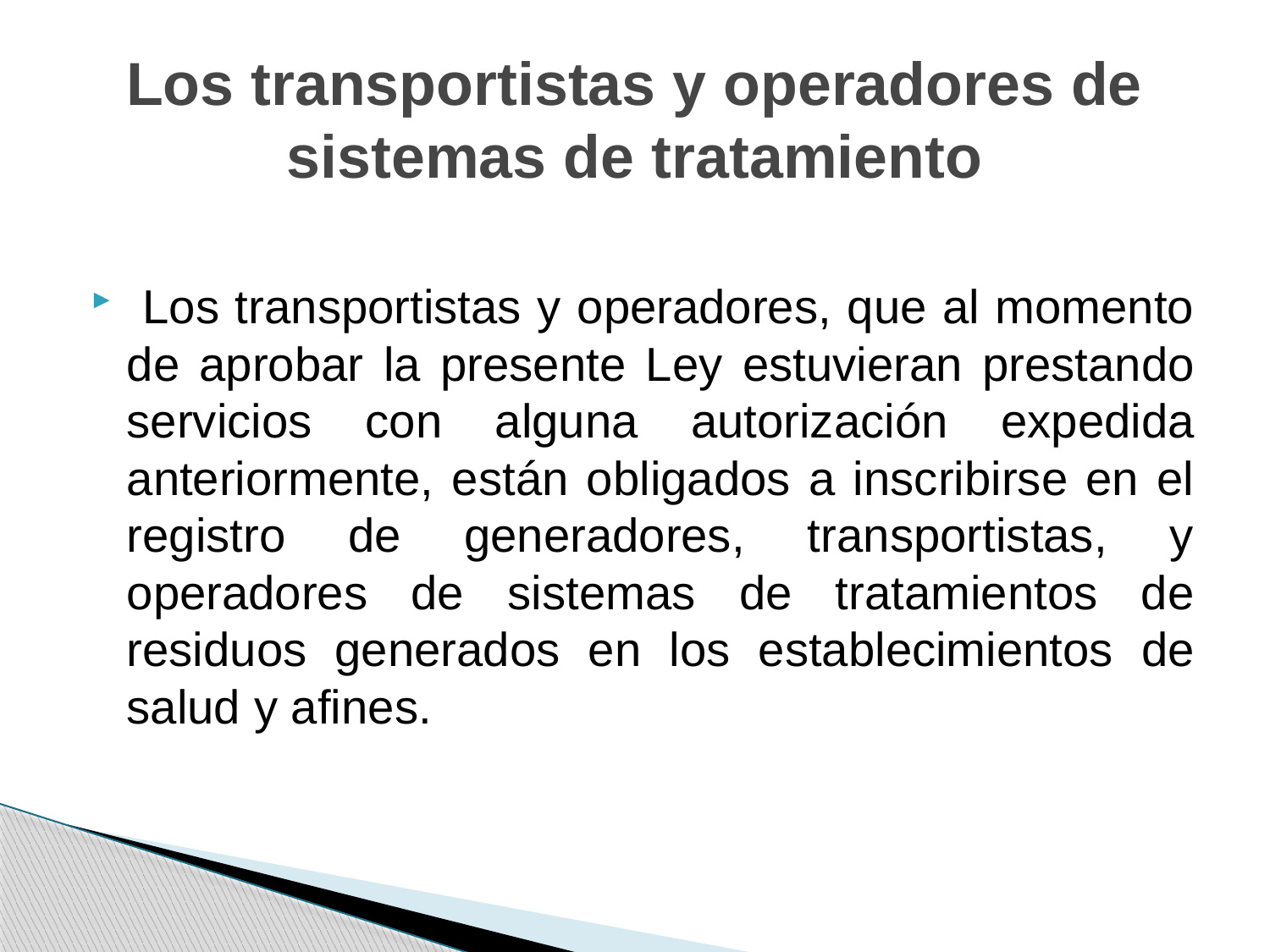

# Los transportistas y operadores de sistemas de tratamiento

 Los transportistas y operadores, que al momento de aprobar la presente Ley estuvieran prestando servicios con alguna autorización expedida anteriormente, están obligados a inscribirse en el registro de generadores, transportistas, y operadores de sistemas de tratamientos de residuos generados en los establecimientos de salud y afines.